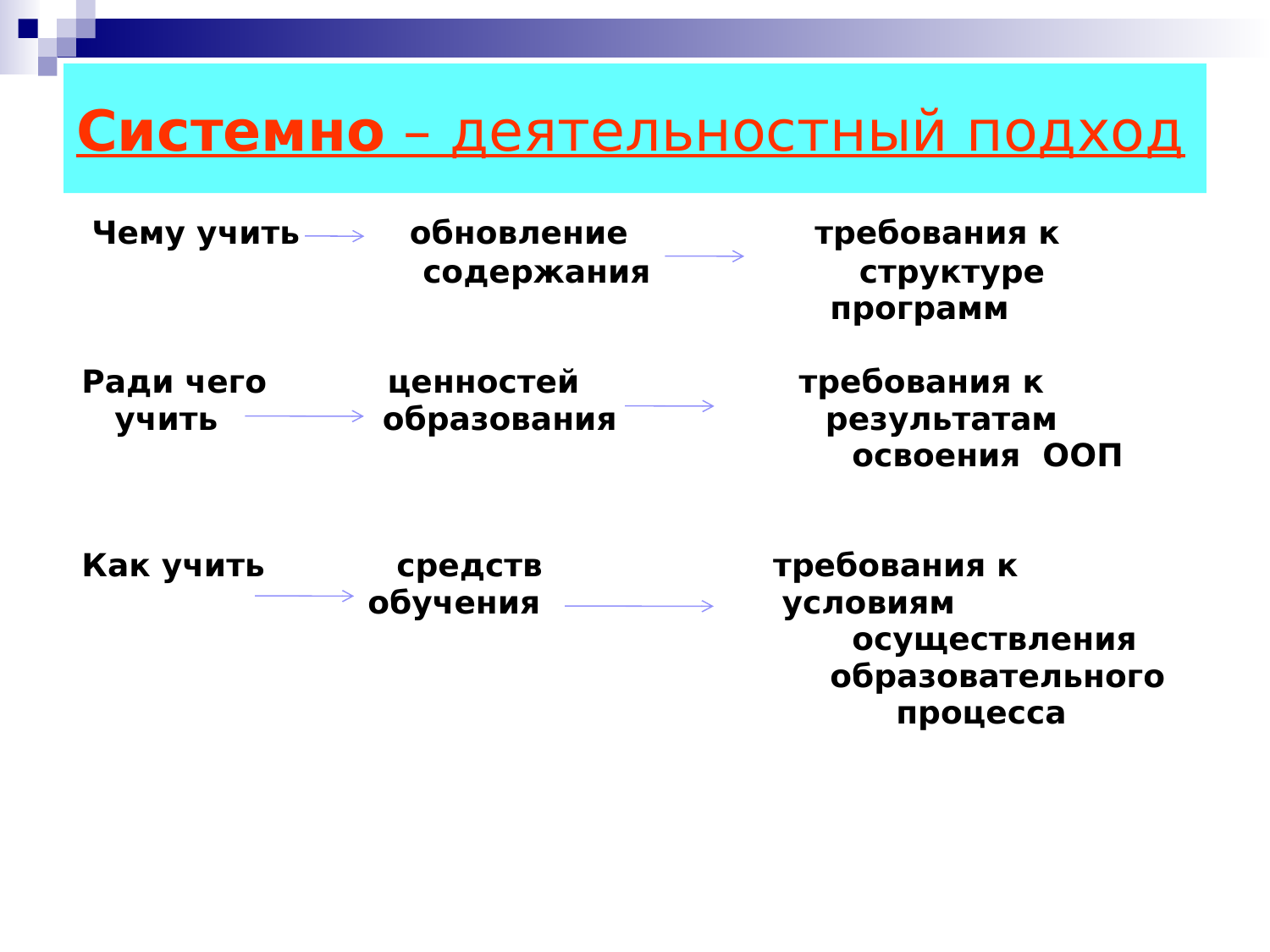

Системно – деятельностный подход

    Чему учить          обновление                 требования к
                                   содержания                   структуре
                                                                        программ

    Ради чего           ценностей                    требования к
       учить               образования                   результатам
                                                                          освоения  ООП

    Как учить            средств                     требования к
                              обучения                      условиям
                                                                          осуществления
                                                                        образовательного
                                                                              процесса